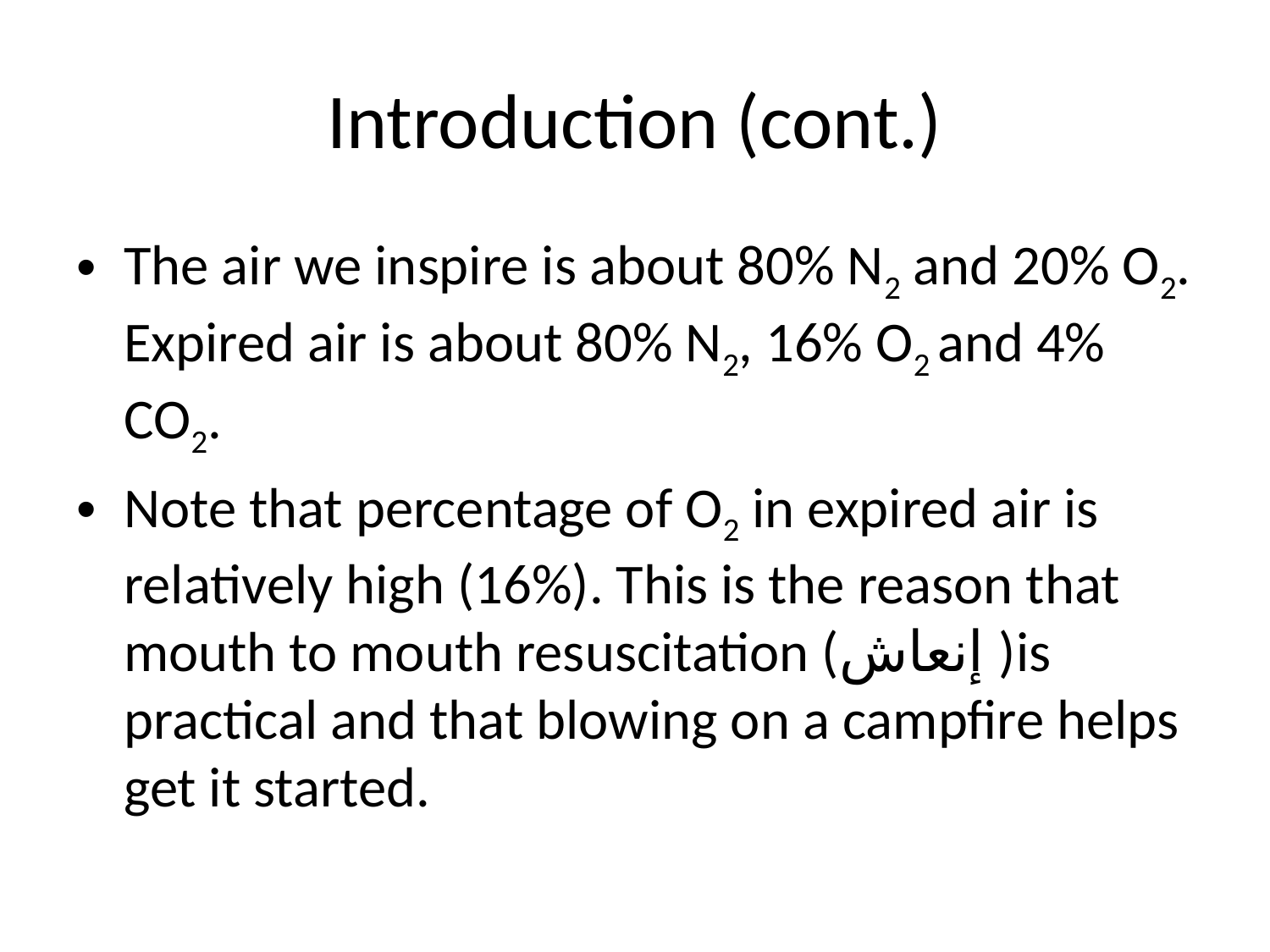

# Introduction (cont.)
The air we inspire is about 80% N2 and 20% O2. Expired air is about 80% N2, 16% O2 and 4% CO2.
Note that percentage of O2 in expired air is relatively high (16%). This is the reason that mouth to mouth resuscitation (إنعاش )is practical and that blowing on a campfire helps get it started.